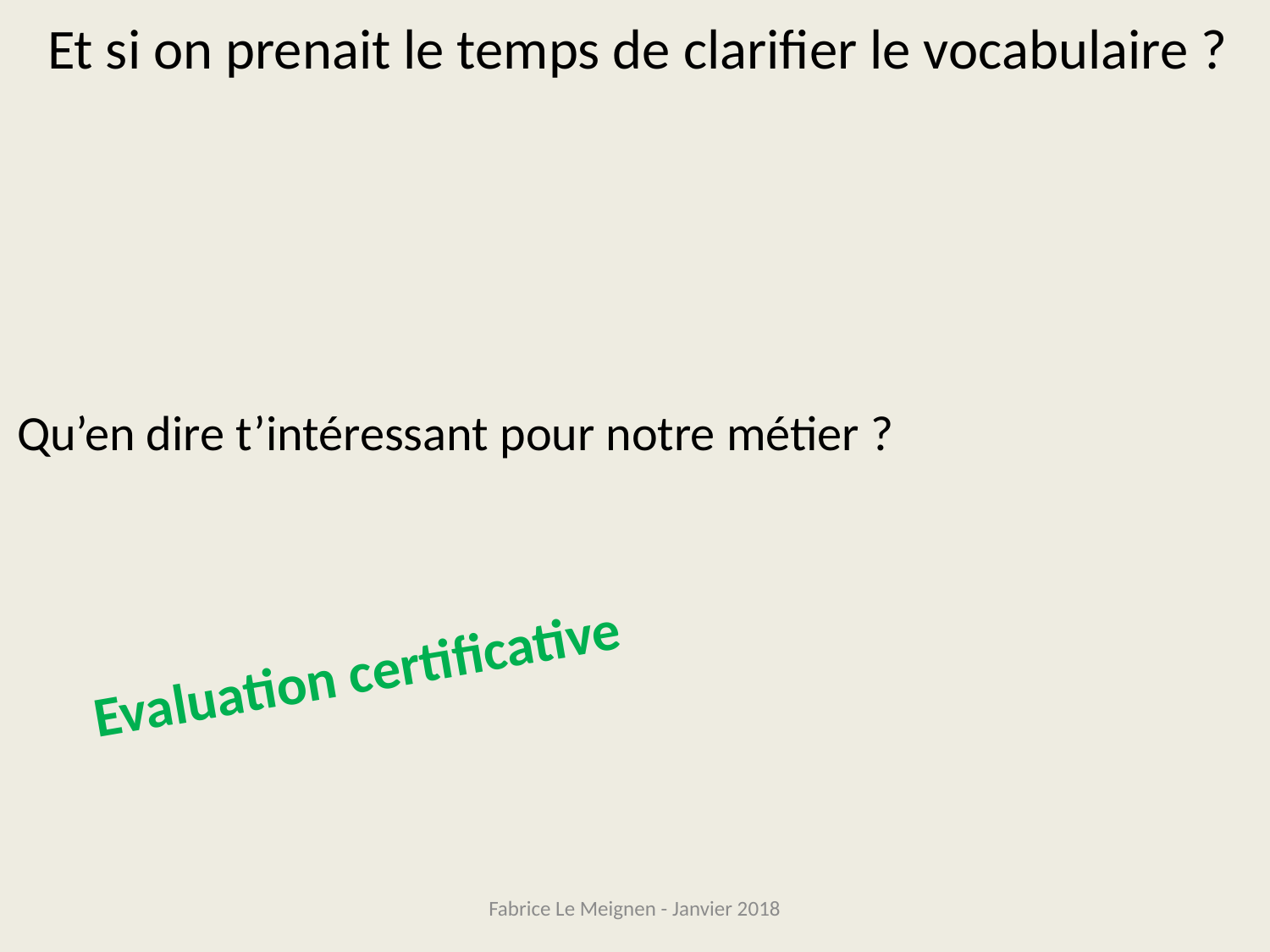

Et si on prenait le temps de clarifier le vocabulaire ?
# Qu’en dire t’intéressant pour notre métier ?
Evaluation certificative
Fabrice Le Meignen - Janvier 2018